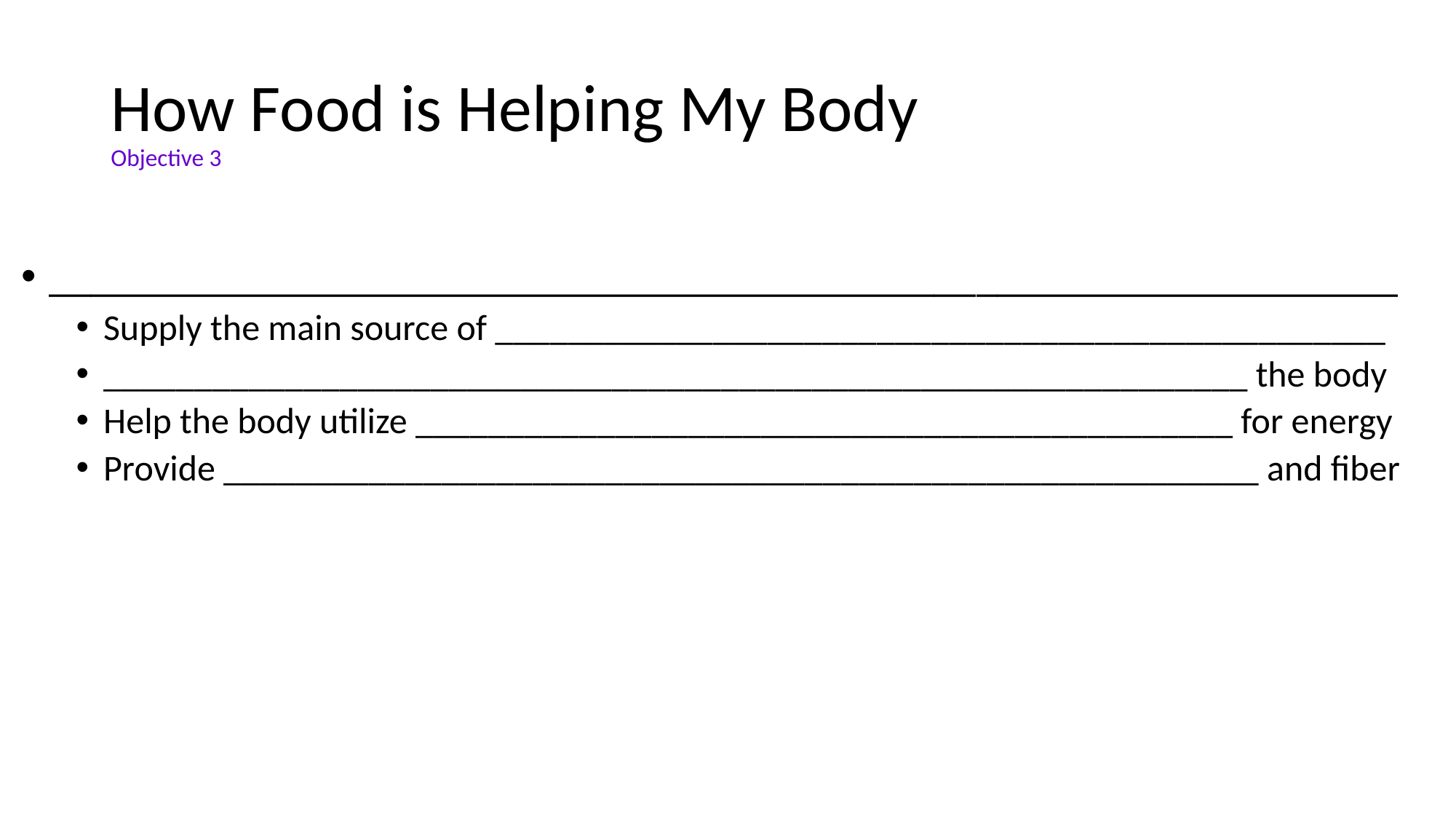

# How Food is Helping My Body Objective 3
________________________________________________________________
Supply the main source of _________________________________________________
_______________________________________________________________ the body
Help the body utilize _____________________________________________ for energy
Provide _________________________________________________________ and fiber